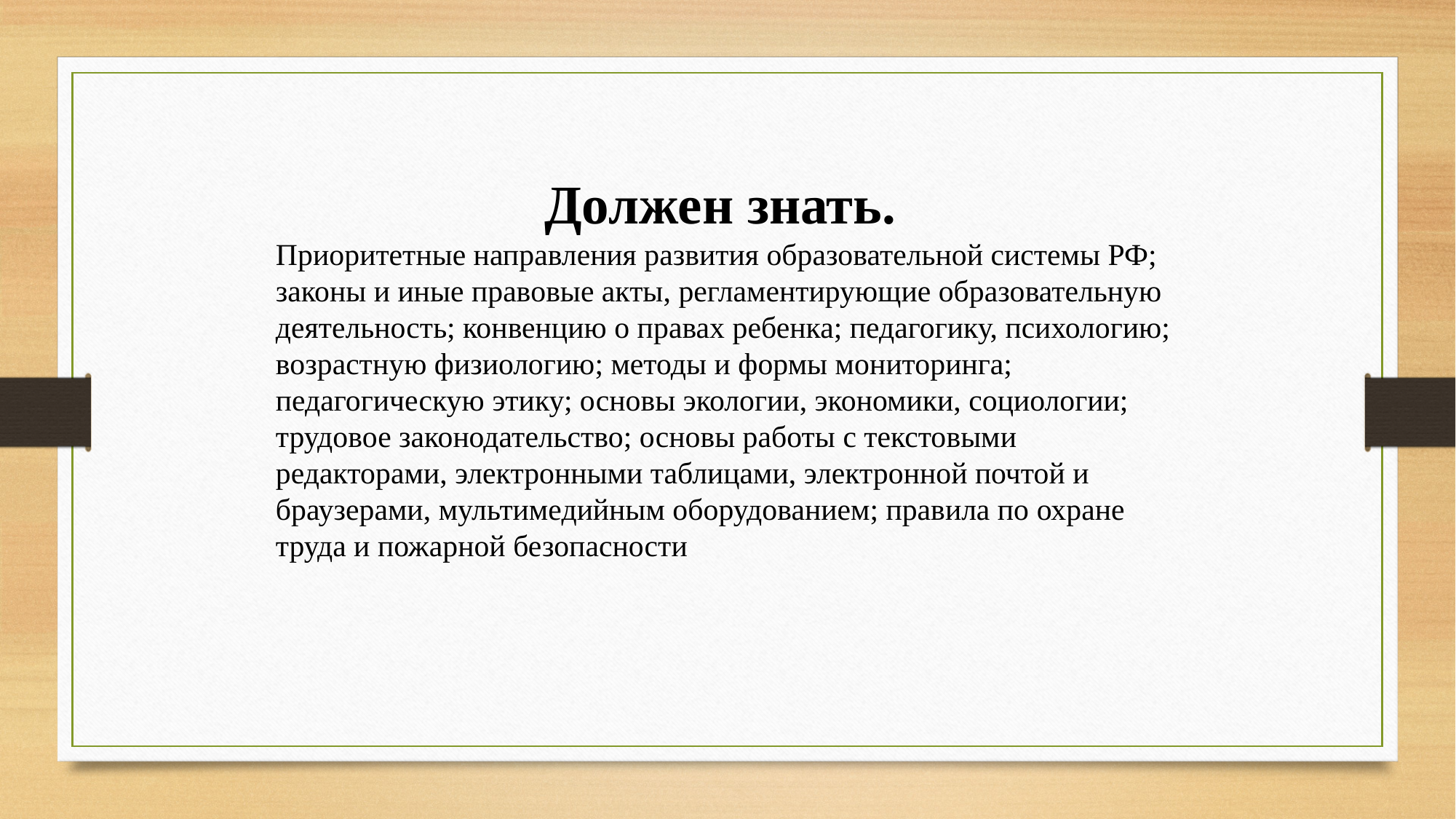

Должен знать.
Приоритетные направления развития образовательной системы РФ; законы и иные правовые акты, регламентирующие образовательную деятельность; конвенцию о правах ребенка; педагогику, психологию; возрастную физиологию; методы и формы мониторинга; педагогическую этику; основы экологии, экономики, социологии; трудовое законодательство; основы работы с текстовыми редакторами, электронными таблицами, электронной почтой и браузерами, мультимедийным оборудованием; правила по охране труда и пожарной безопасности